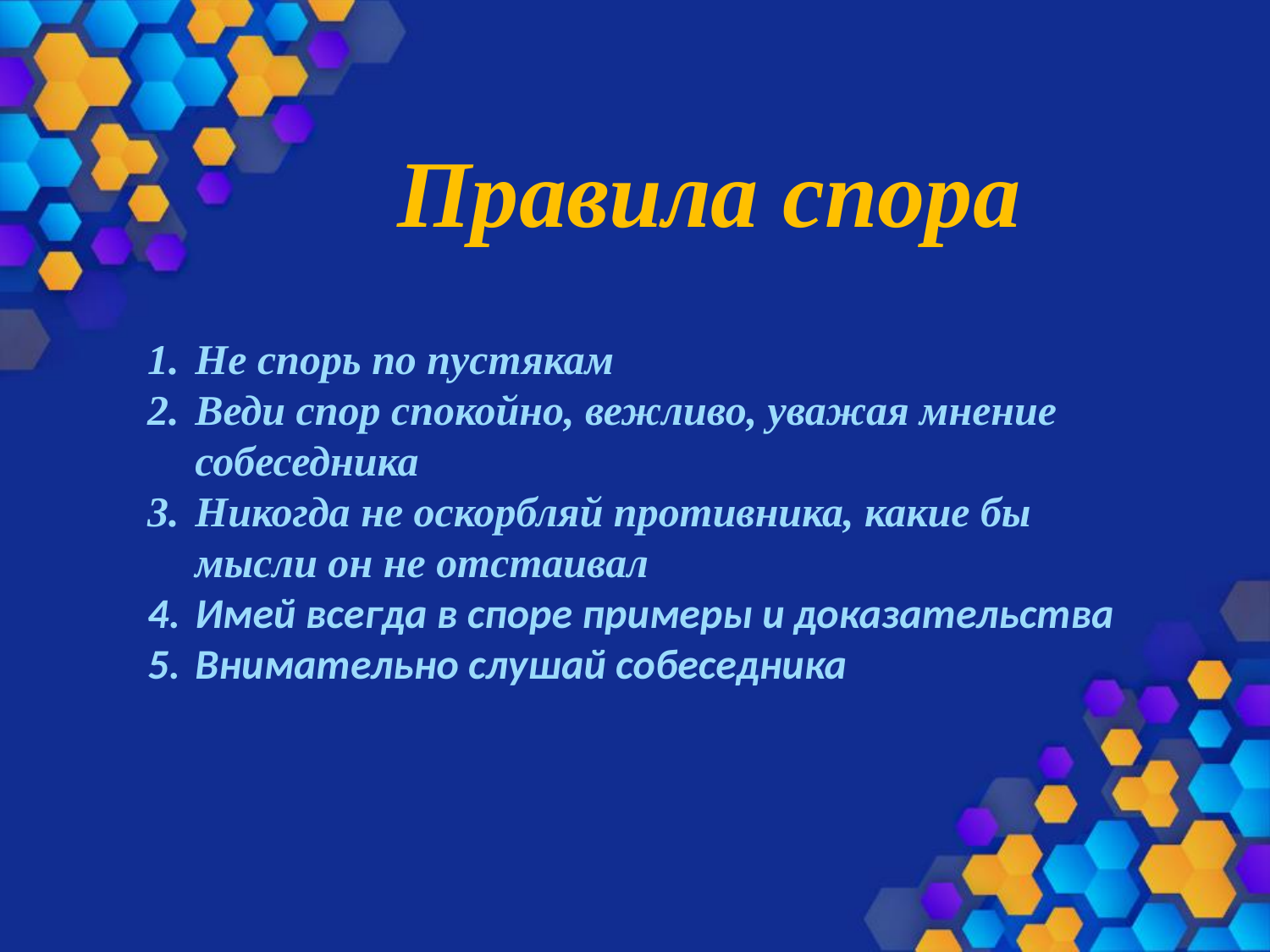

Правила спора
Не спорь по пустякам
Веди спор спокойно, вежливо, уважая мнение собеседника
Никогда не оскорбляй противника, какие бы мысли он не отстаивал
Имей всегда в споре примеры и доказательства
Внимательно слушай собеседника